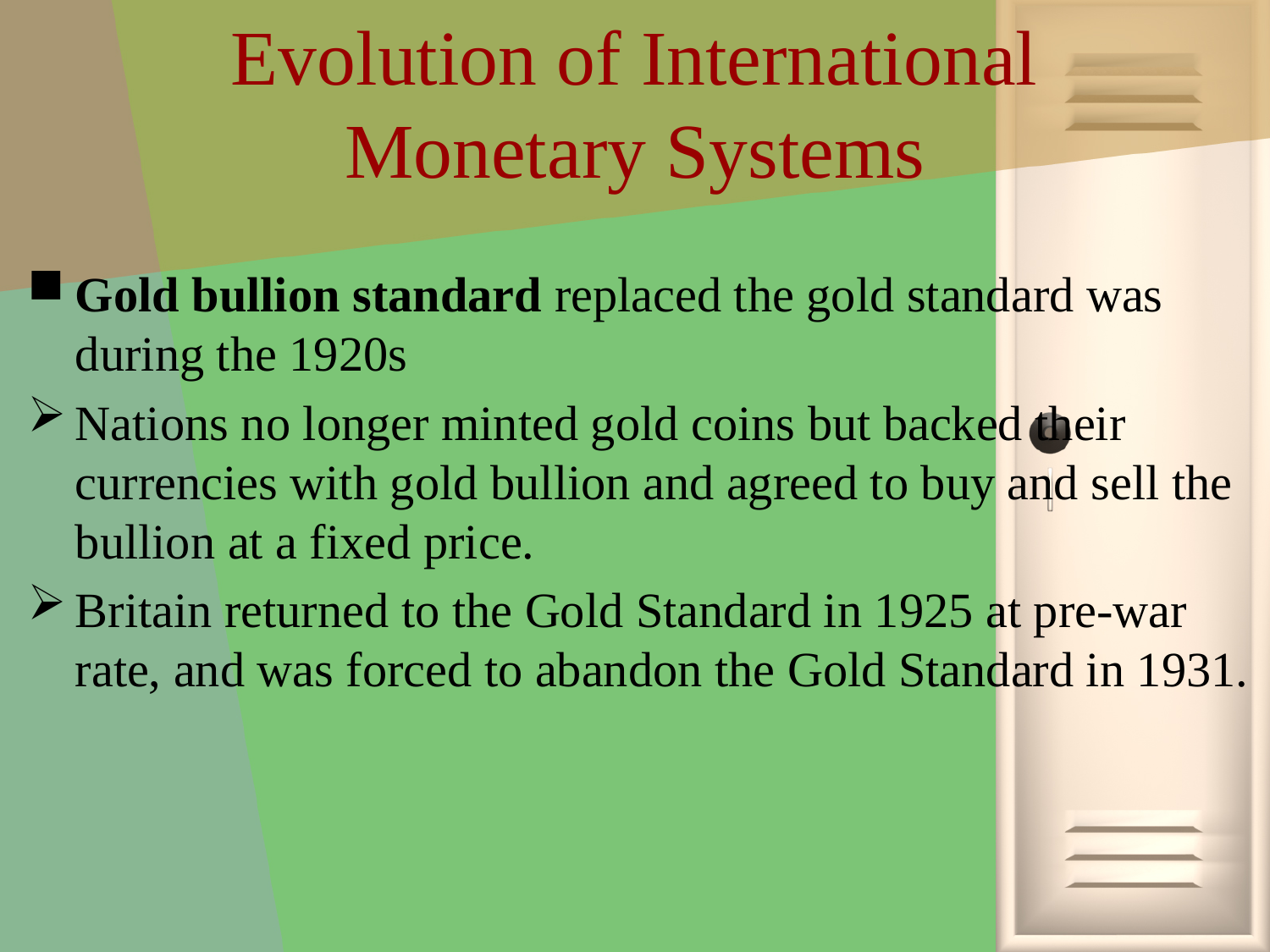

# Evolution of International Monetary Systems
Gold bullion standard replaced the gold standard was during the 1920s
Nations no longer minted gold coins but backed their currencies with gold bullion and agreed to buy and sell the bullion at a fixed price.
Britain returned to the Gold Standard in 1925 at pre-war rate, and was forced to abandon the Gold Standard in 1931.